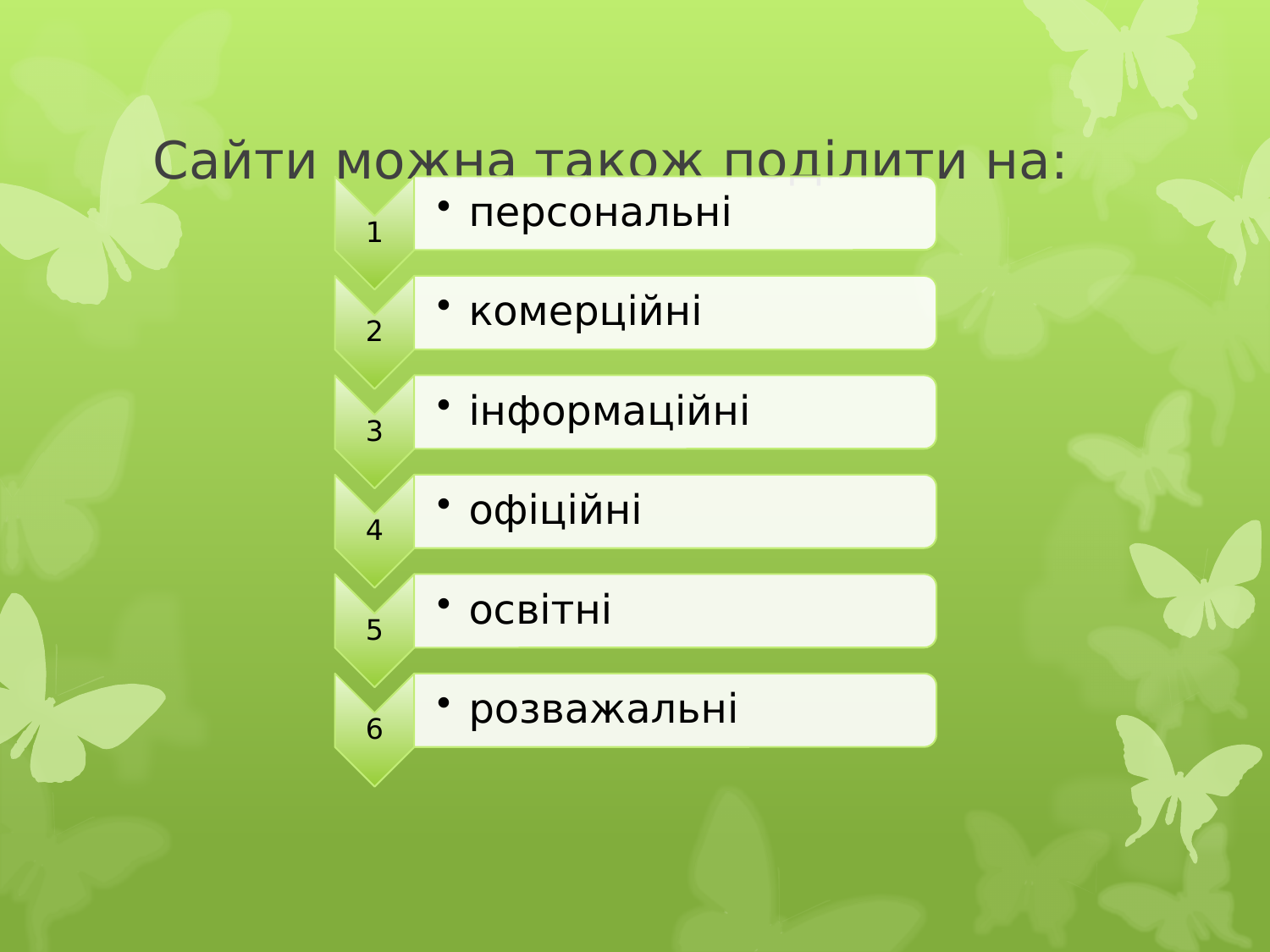

# Сайти можна також поділити на:
1
персональні
2
комерційні
3
інформаційні
4
офіційні
5
освітні
6
розважальні